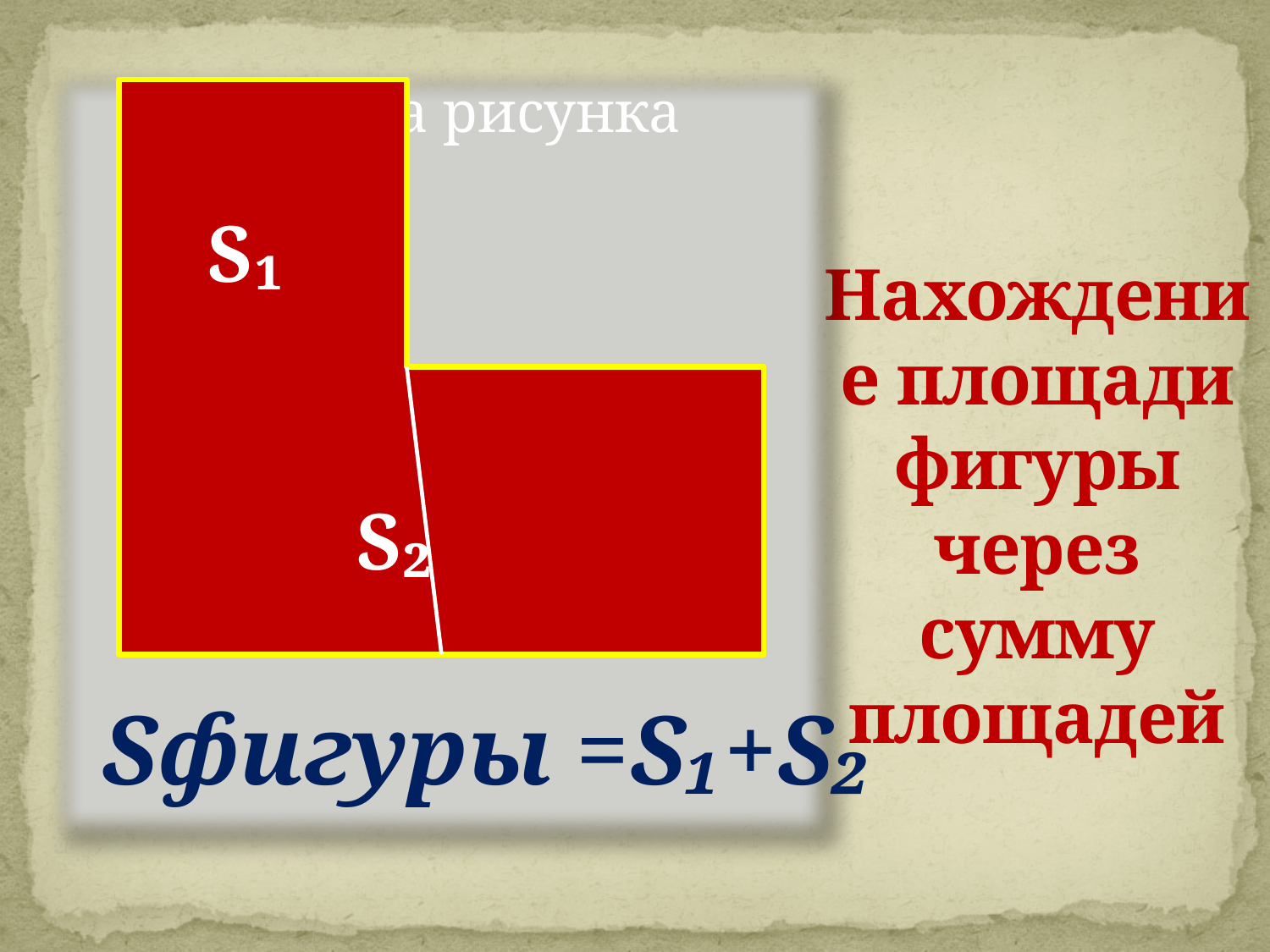

# Нахождение площади фигуры через сумму площадей

S₁
S₂
Sфигуры =S₁+S₂